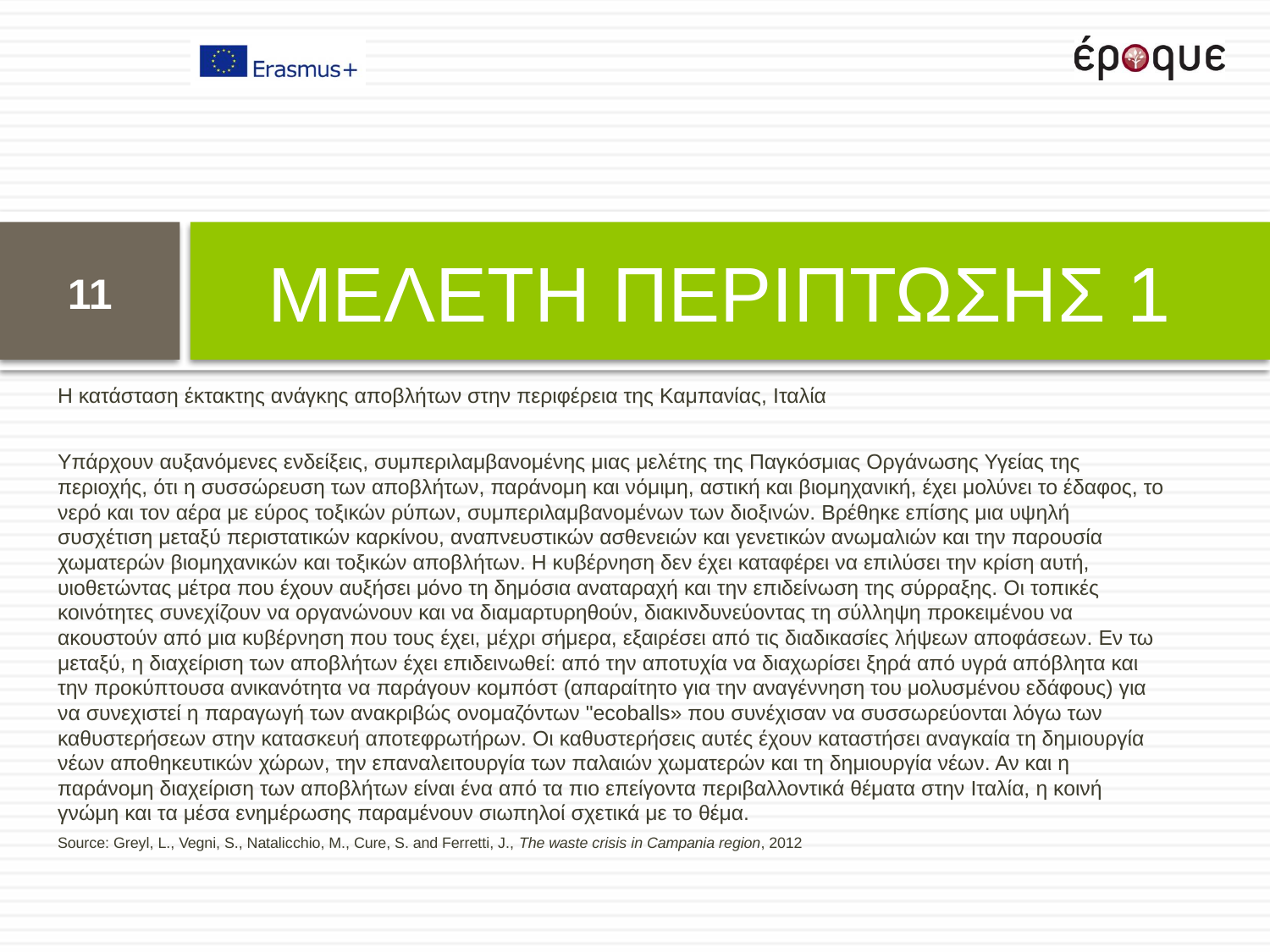

# ΜΕΛΕΤΗ ΠΕΡΙΠΤΩΣΗΣ 1
11
Η κατάσταση έκτακτης ανάγκης αποβλήτων στην περιφέρεια της Καμπανίας, Ιταλία

Υπάρχουν αυξανόμενες ενδείξεις, συμπεριλαμβανομένης μιας μελέτης της Παγκόσμιας Οργάνωσης Υγείας της περιοχής, ότι η συσσώρευση των αποβλήτων, παράνομη και νόμιμη, αστική και βιομηχανική, έχει μολύνει το έδαφος, το νερό και τον αέρα με εύρος τοξικών ρύπων, συμπεριλαμβανομένων των διοξινών. Βρέθηκε επίσης μια υψηλή συσχέτιση μεταξύ περιστατικών καρκίνου, αναπνευστικών ασθενειών και γενετικών ανωμαλιών και την παρουσία χωματερών βιομηχανικών και τοξικών αποβλήτων. Η κυβέρνηση δεν έχει καταφέρει να επιλύσει την κρίση αυτή, υιοθετώντας μέτρα που έχουν αυξήσει μόνο τη δημόσια αναταραχή και την επιδείνωση της σύρραξης. Οι τοπικές κοινότητες συνεχίζουν να οργανώνουν και να διαμαρτυρηθούν, διακινδυνεύοντας τη σύλληψη προκειμένου να ακουστούν από μια κυβέρνηση που τους έχει, μέχρι σήμερα, εξαιρέσει από τις διαδικασίες λήψεων αποφάσεων. Εν τω μεταξύ, η διαχείριση των αποβλήτων έχει επιδεινωθεί: από την αποτυχία να διαχωρίσει ξηρά από υγρά απόβλητα και την προκύπτουσα ανικανότητα να παράγουν κομπόστ (απαραίτητο για την αναγέννηση του μολυσμένου εδάφους) για να συνεχιστεί η παραγωγή των ανακριβώς ονομαζόντων "ecoballs» που συνέχισαν να συσσωρεύονται λόγω των καθυστερήσεων στην κατασκευή αποτεφρωτήρων. Οι καθυστερήσεις αυτές έχουν καταστήσει αναγκαία τη δημιουργία νέων αποθηκευτικών χώρων, την επαναλειτουργία των παλαιών χωματερών και τη δημιουργία νέων. Αν και η παράνομη διαχείριση των αποβλήτων είναι ένα από τα πιο επείγοντα περιβαλλοντικά θέματα στην Ιταλία, η κοινή γνώμη και τα μέσα ενημέρωσης παραμένουν σιωπηλοί σχετικά με το θέμα.
Source: Greyl, L., Vegni, S., Natalicchio, M., Cure, S. and Ferretti, J., The waste crisis in Campania region, 2012